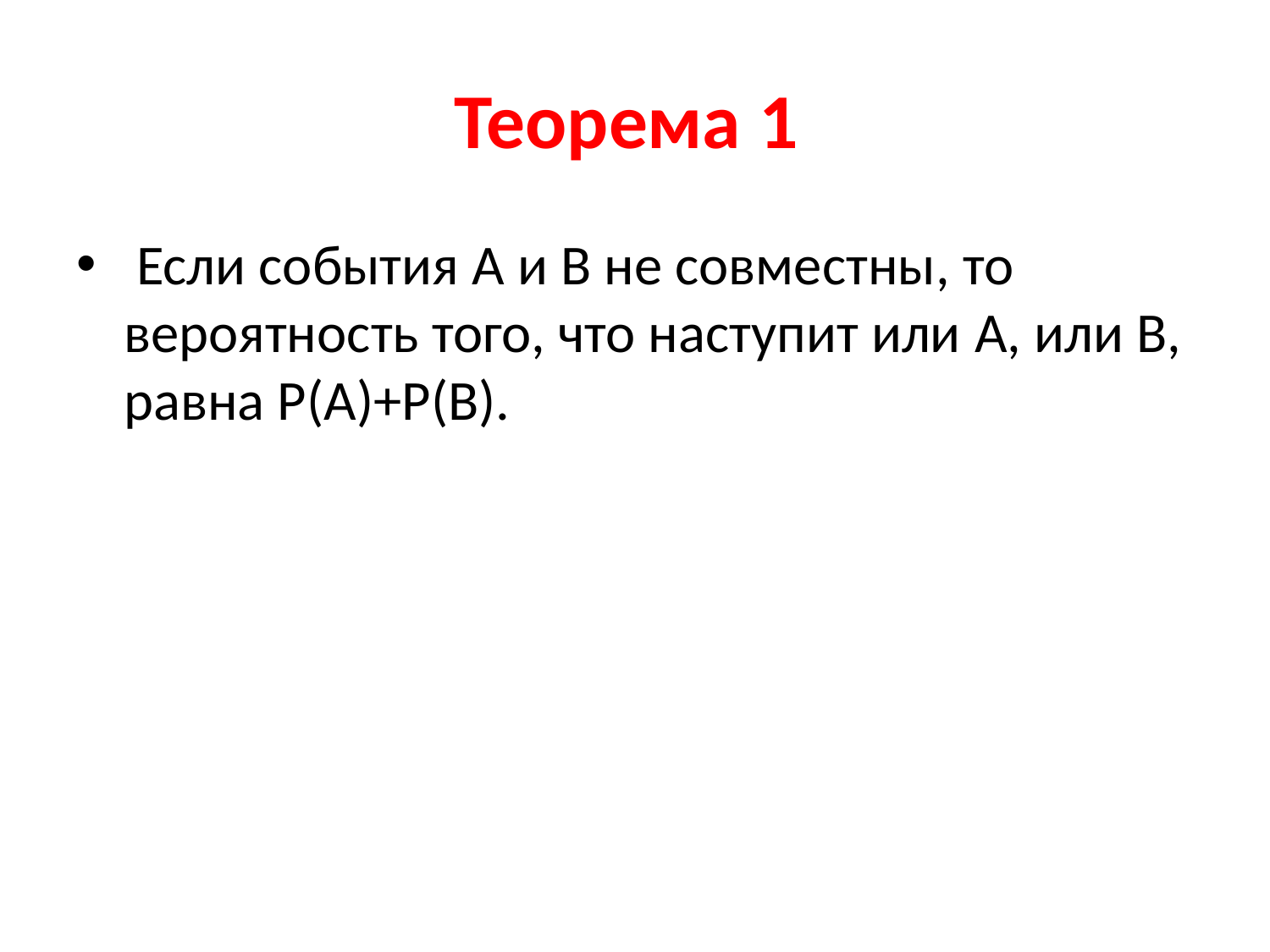

# Теорема 1
 Если события A и B не совместны, то вероятность того, что наступит или A, или B, равна P(A)+P(B).